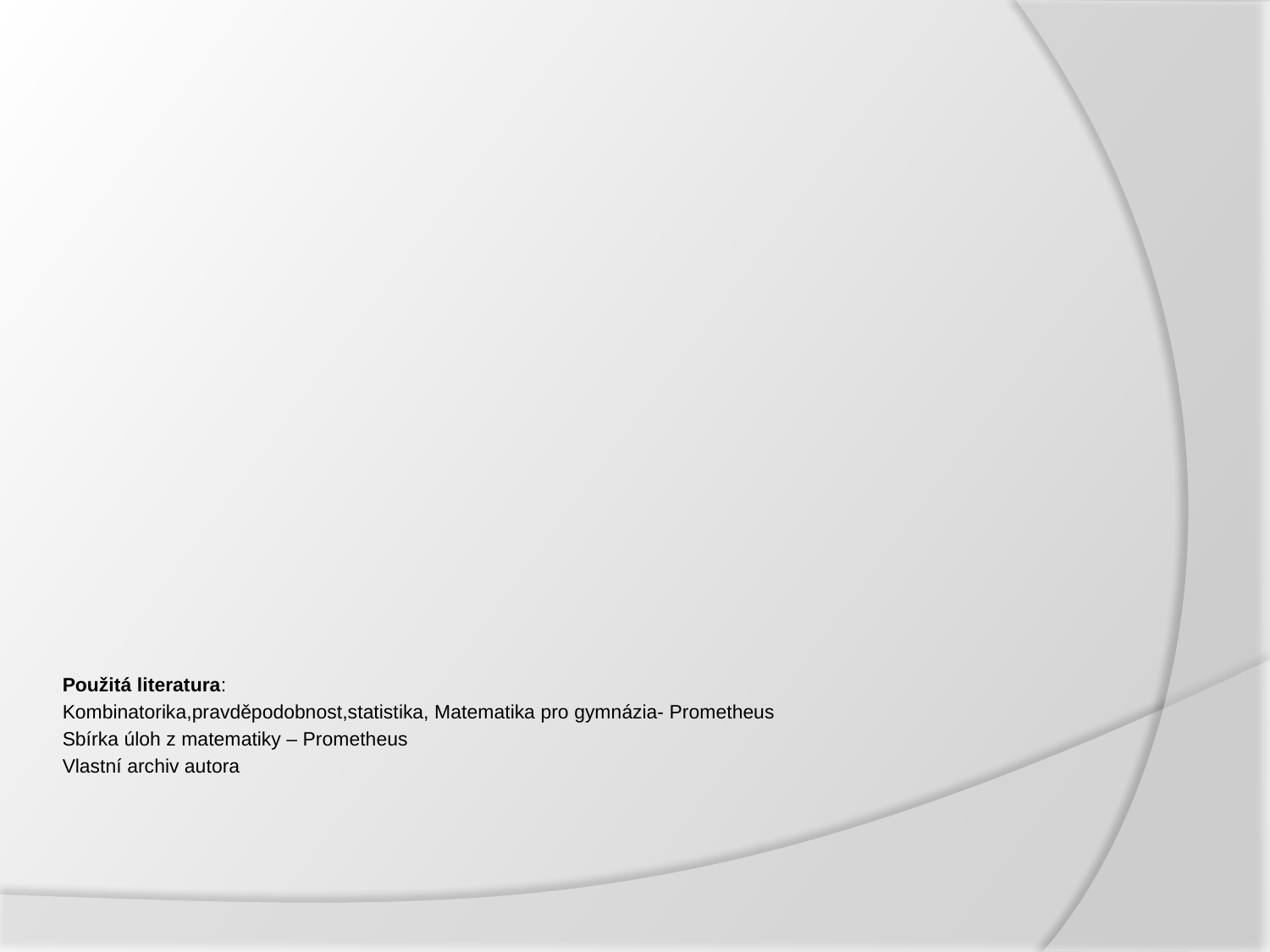

Použitá literatura:
Kombinatorika,pravděpodobnost,statistika, Matematika pro gymnázia- Prometheus
Sbírka úloh z matematiky – Prometheus
Vlastní archiv autora